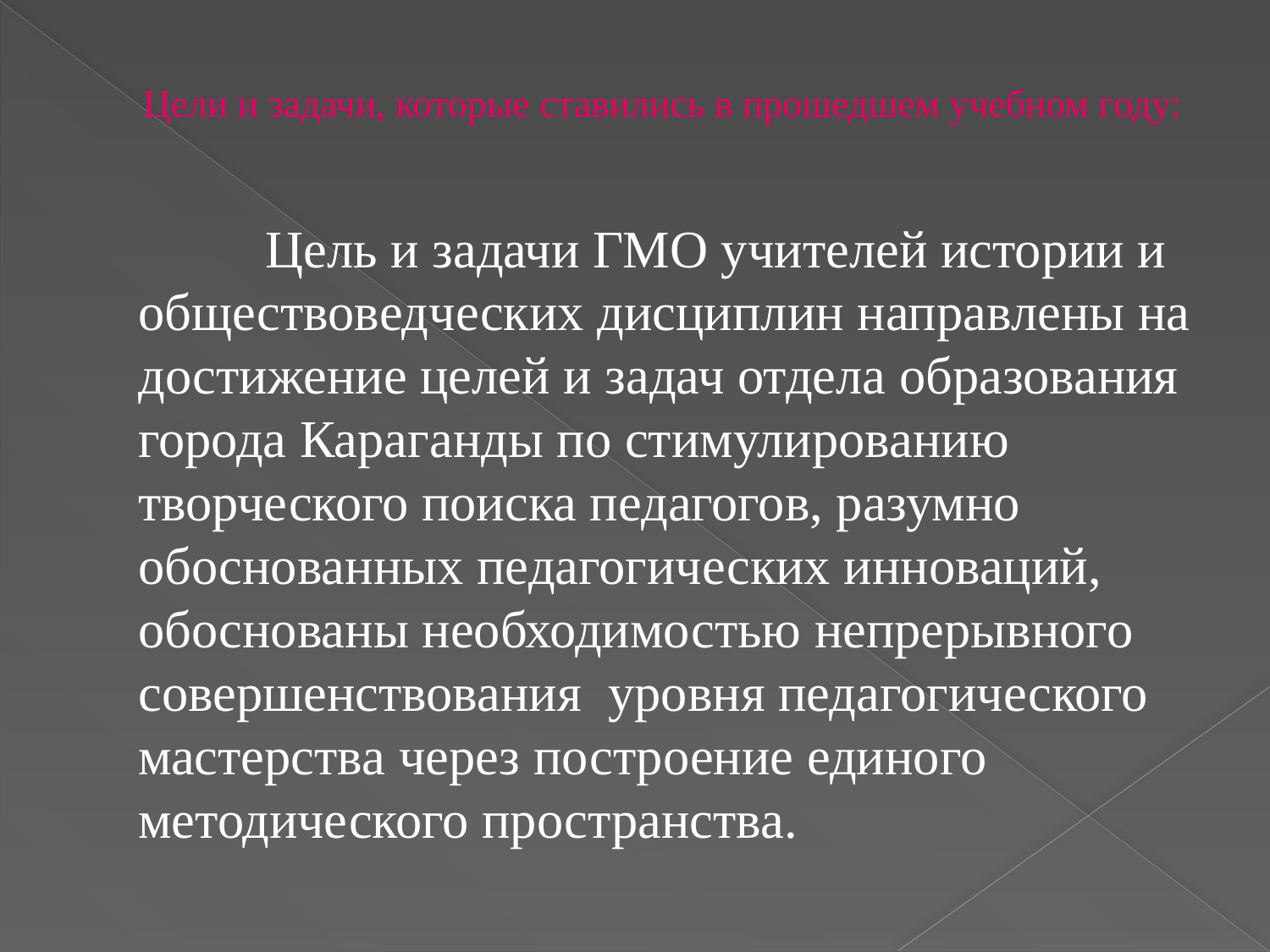

# Цели и задачи, которые ставились в прошедшем учебном году:
		Цель и задачи ГМО учителей истории и обществоведческих дисциплин направлены на достижение целей и задач отдела образования города Караганды по стимулированию творческого поиска педагогов, разумно обоснованных педагогических инноваций,  обоснованы необходимостью непрерывного совершенствования  уровня педагогического мастерства через построение единого методического пространства.